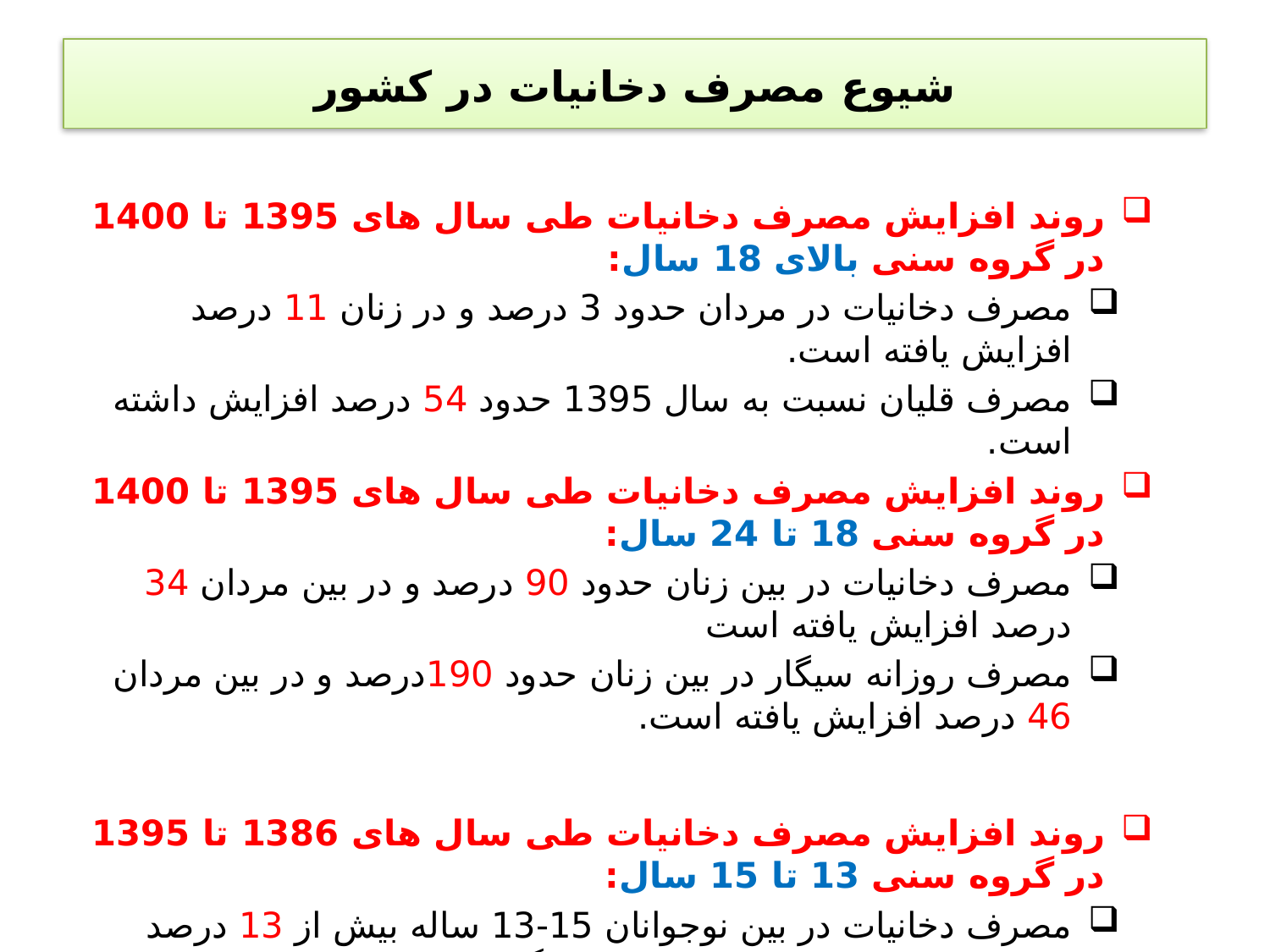

شیوع مصرف دخانیات در کشور
روند افزایش مصرف دخانیات طی سال های 1395 تا 1400 در گروه سنی بالای 18 سال:
مصرف دخانیات در مردان حدود 3 درصد و در زنان 11 درصد افزایش یافته است.
مصرف قلیان نسبت به سال 1395 حدود 54 درصد افزایش داشته است.
روند افزایش مصرف دخانیات طی سال های 1395 تا 1400 در گروه سنی 18 تا 24 سال:
مصرف دخانیات در بین زنان حدود 90 درصد و در بین مردان 34 درصد افزایش یافته است
مصرف روزانه سیگار در بین زنان حدود 190درصد و در بین مردان 46 درصد افزایش یافته است.

روند افزایش مصرف دخانیات طی سال های 1386 تا 1395 در گروه سنی 13 تا 15 سال:
مصرف دخانیات در بین نوجوانان 15-13 ساله بیش از 13 درصد افزایش داشته و افزایش مصرف سیگار در میان دختران نوجوان، 133 درصد بوده است.